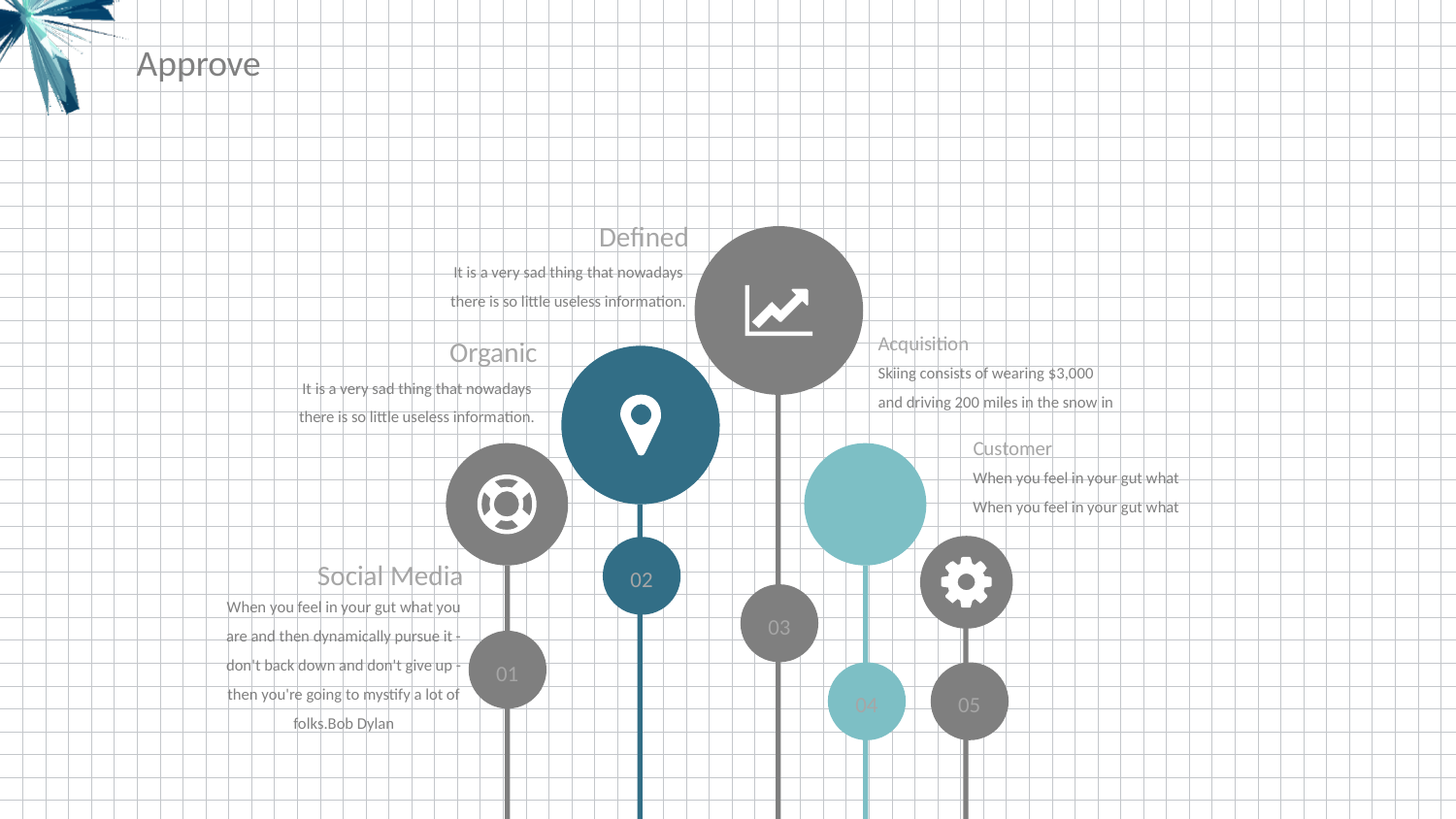

Approve
Defined
It is a very sad thing that nowadays there is so little useless information.

Acquisition
Skiing consists of wearing $3,000 and driving 200 miles in the snow in
 Organic
It is a very sad thing that nowadays there is so little useless information.

Customer
When you feel in your gut what When you feel in your gut what

02
Social Media
When you feel in your gut what you are and then dynamically pursue it - don't back down and don't give up - then you're going to mystify a lot of folks.Bob Dylan

03

01
04
05